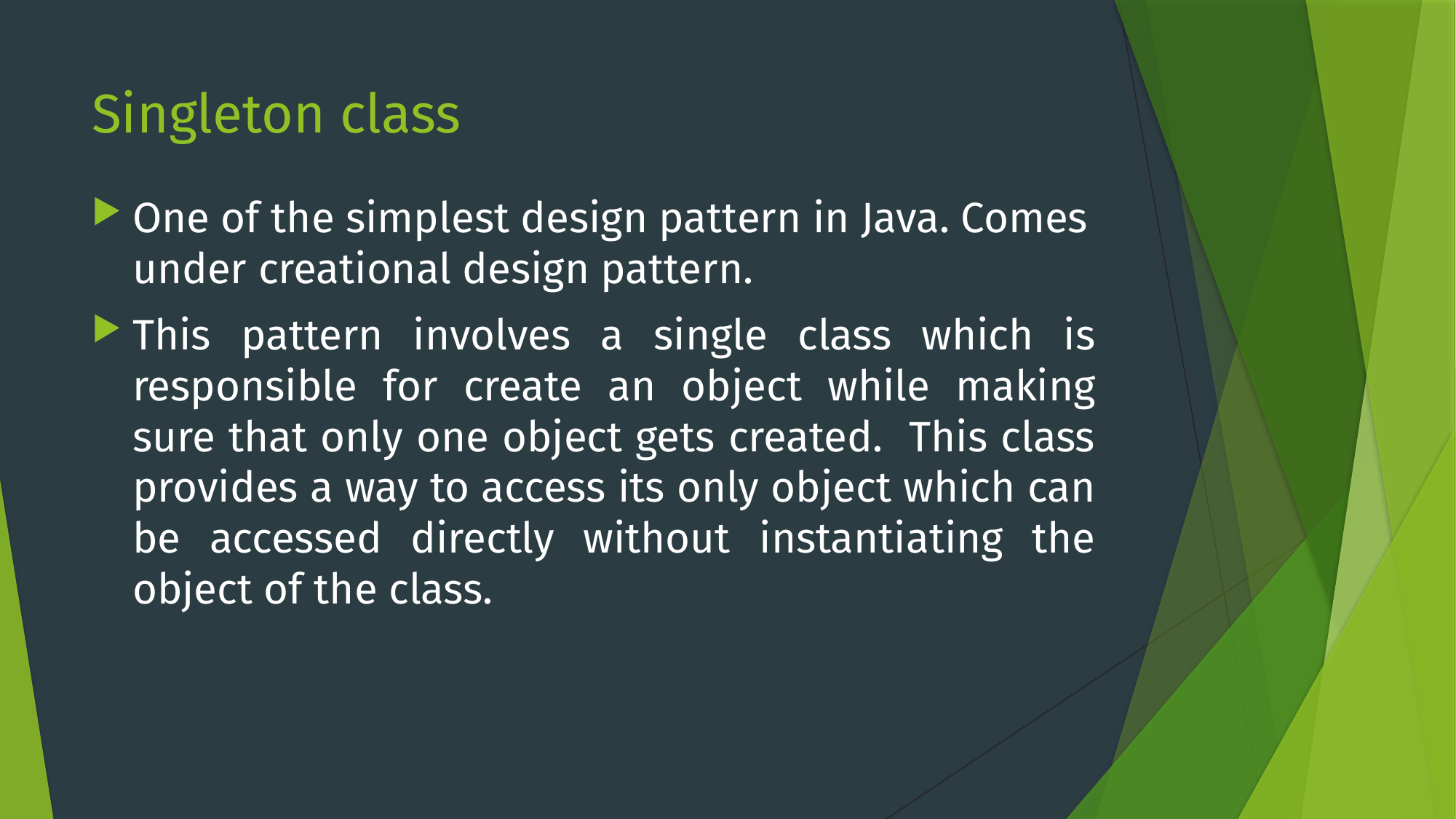

# Singleton class
One of the simplest design pattern in Java. Comes under creational design pattern.
This pattern involves a single class which is responsible for create an object while making sure that only one object gets created.  This class provides a way to access its only object which can be accessed directly without instantiating the object of the class.